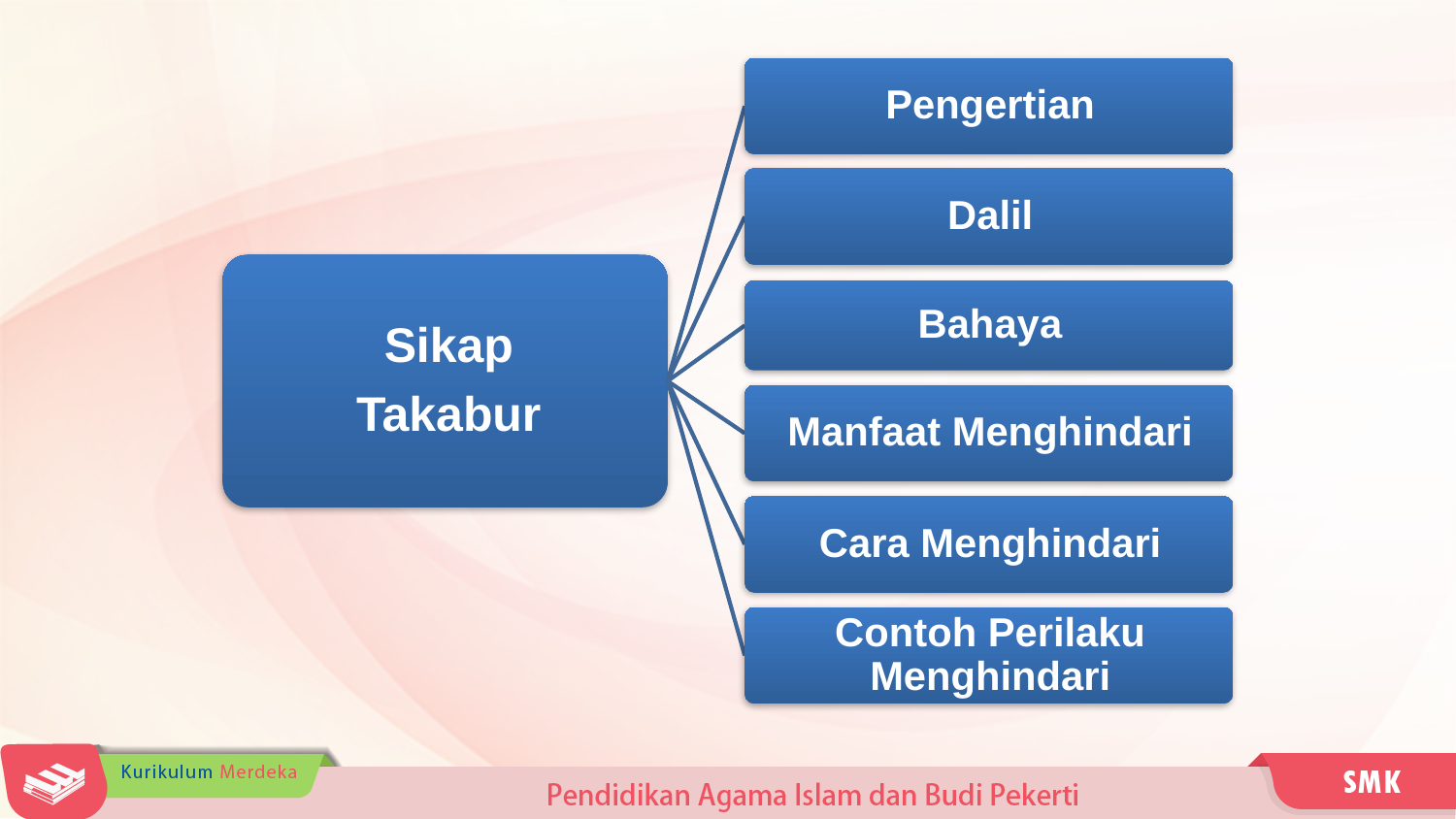

Sikap
Takabur

Pengertian

Dalil

Bahaya

Manfaat Menghindari

Cara Menghindari

Contoh Perilaku Menghindari